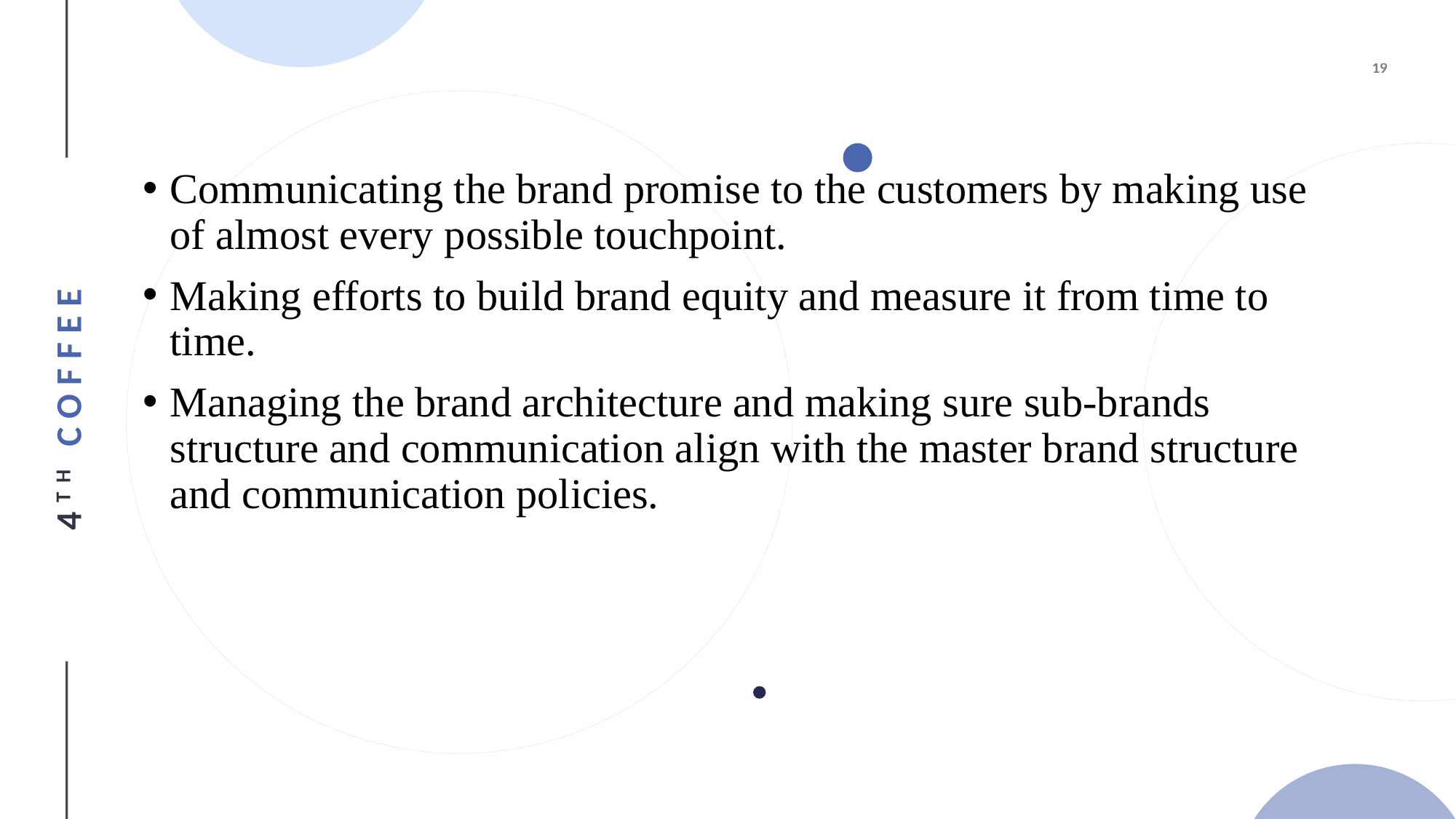

#
Communicating the brand promise to the customers by making use of almost every possible touchpoint.
Making efforts to build brand equity and measure it from time to time.
Managing the brand architecture and making sure sub-brands structure and communication align with the master brand structure and communication policies.